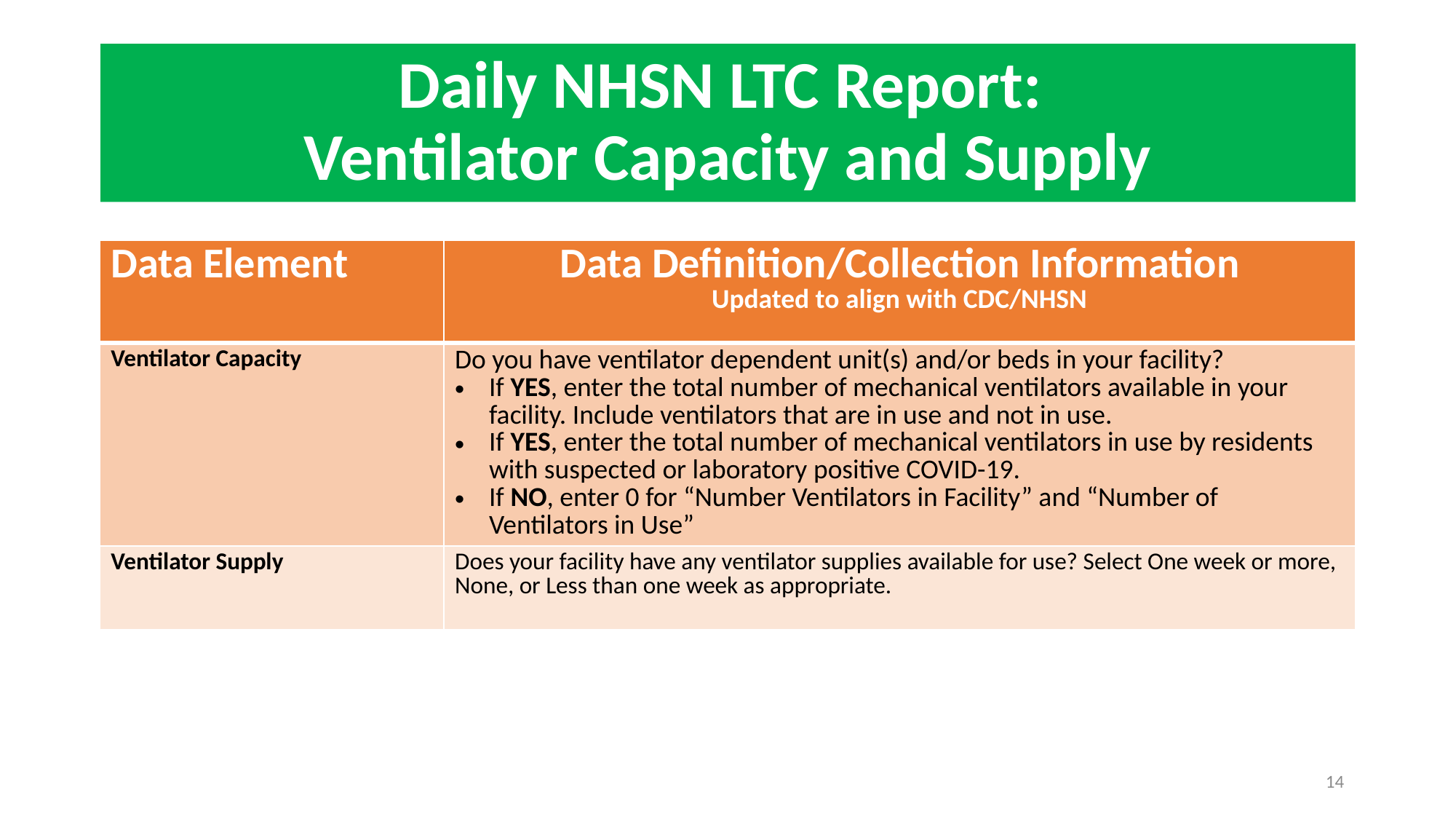

# Daily NHSN LTC Report: Ventilator Capacity and Supply
| Data Element | Data Definition/Collection Information Updated to align with CDC/NHSN |
| --- | --- |
| Ventilator Capacity | Do you have ventilator dependent unit(s) and/or beds in your facility? If YES, enter the total number of mechanical ventilators available in your facility. Include ventilators that are in use and not in use. If YES, enter the total number of mechanical ventilators in use by residents with suspected or laboratory positive COVID-19. If NO, enter 0 for “Number Ventilators in Facility” and “Number of Ventilators in Use” |
| Ventilator Supply | Does your facility have any ventilator supplies available for use? Select One week or more, None, or Less than one week as appropriate. |
14